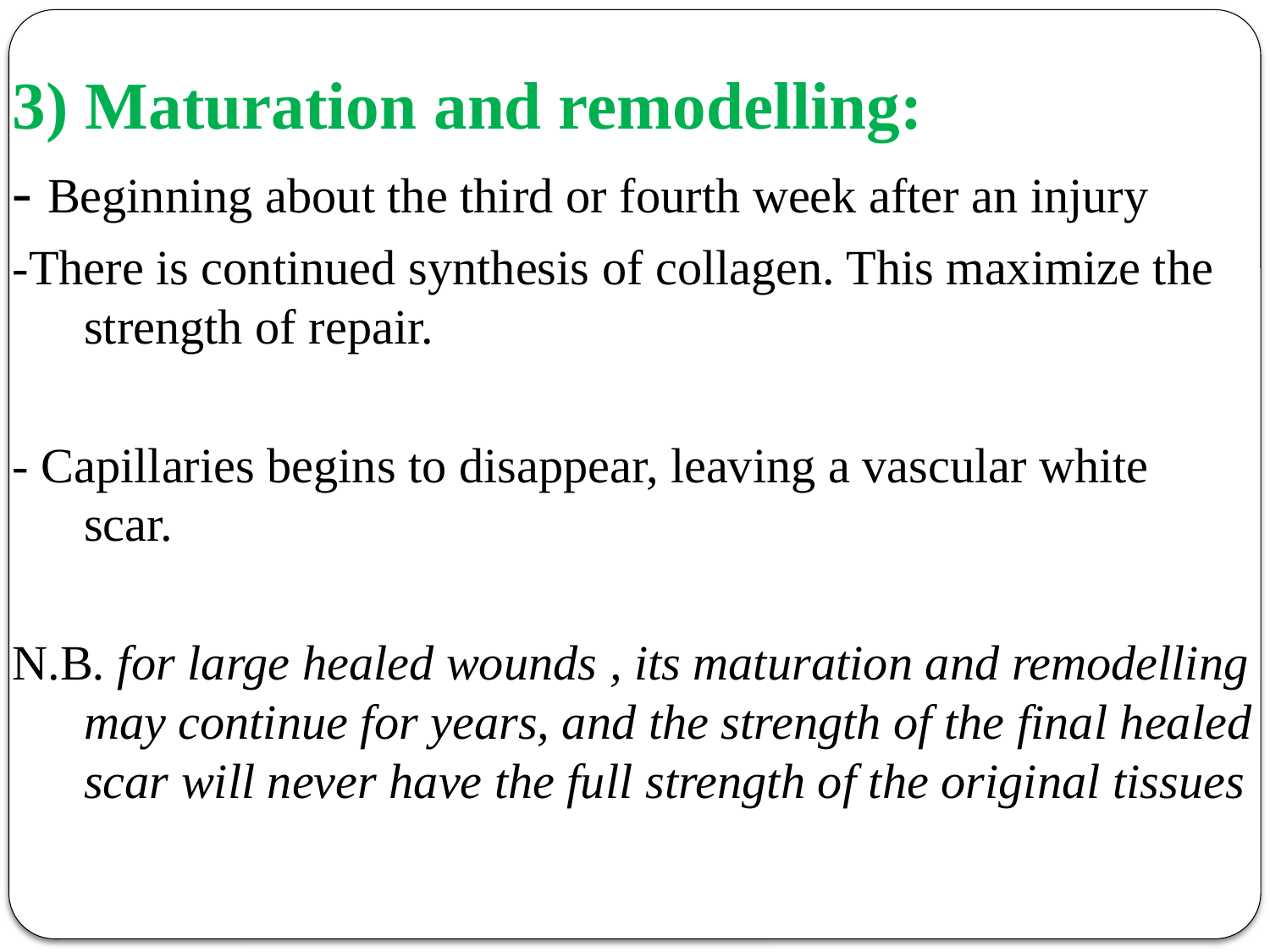

3) Maturation and remodelling:
- Beginning about the third or fourth week after an injury
-There is continued synthesis of collagen. This maximize the strength of repair.

- Capillaries begins to disappear, leaving a vascular white  scar.

N.B. for large healed wounds , its maturation and remodelling may continue for years, and the strength of the final healed scar will never have the full strength of the original tissues

#